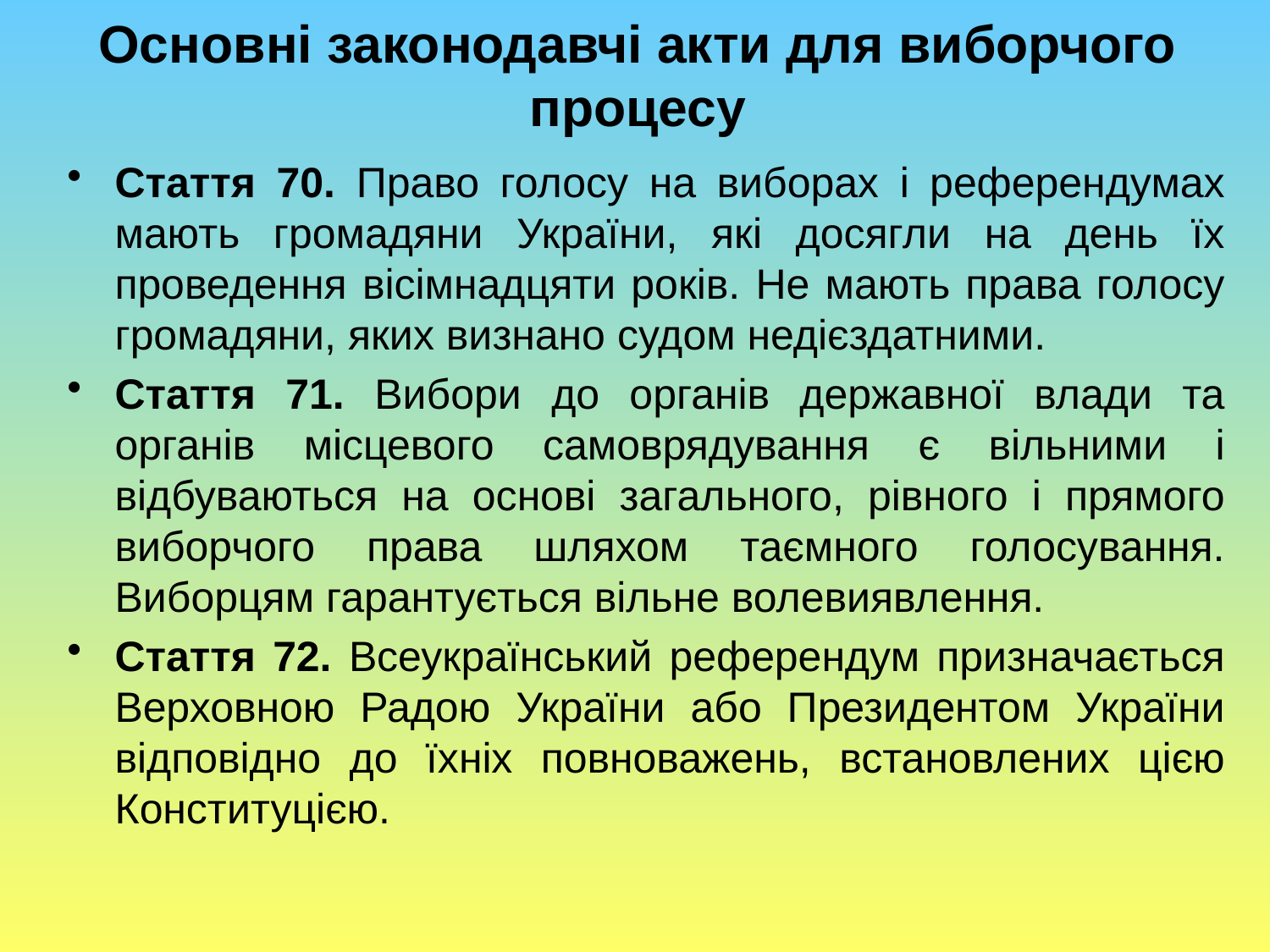

# Основні законодавчі акти для виборчого процесу

Стаття 70. Право голосу на виборах і референдумах мають громадяни України, які досягли на день їх проведення вісімнадцяти років. Не мають права голосу громадяни, яких визнано судом недієздатними.
Стаття 71. Вибори до органів державної влади та органів місцевого самоврядування є вільними і відбуваються на основі загального, рівного і прямого виборчого права шляхом таємного голосування. Виборцям гарантується вільне волевиявлення.
Стаття 72. Всеукраїнський референдум призначається Верховною Радою України або Президентом України відповідно до їхніх повноважень, встановлених цією Конституцією.